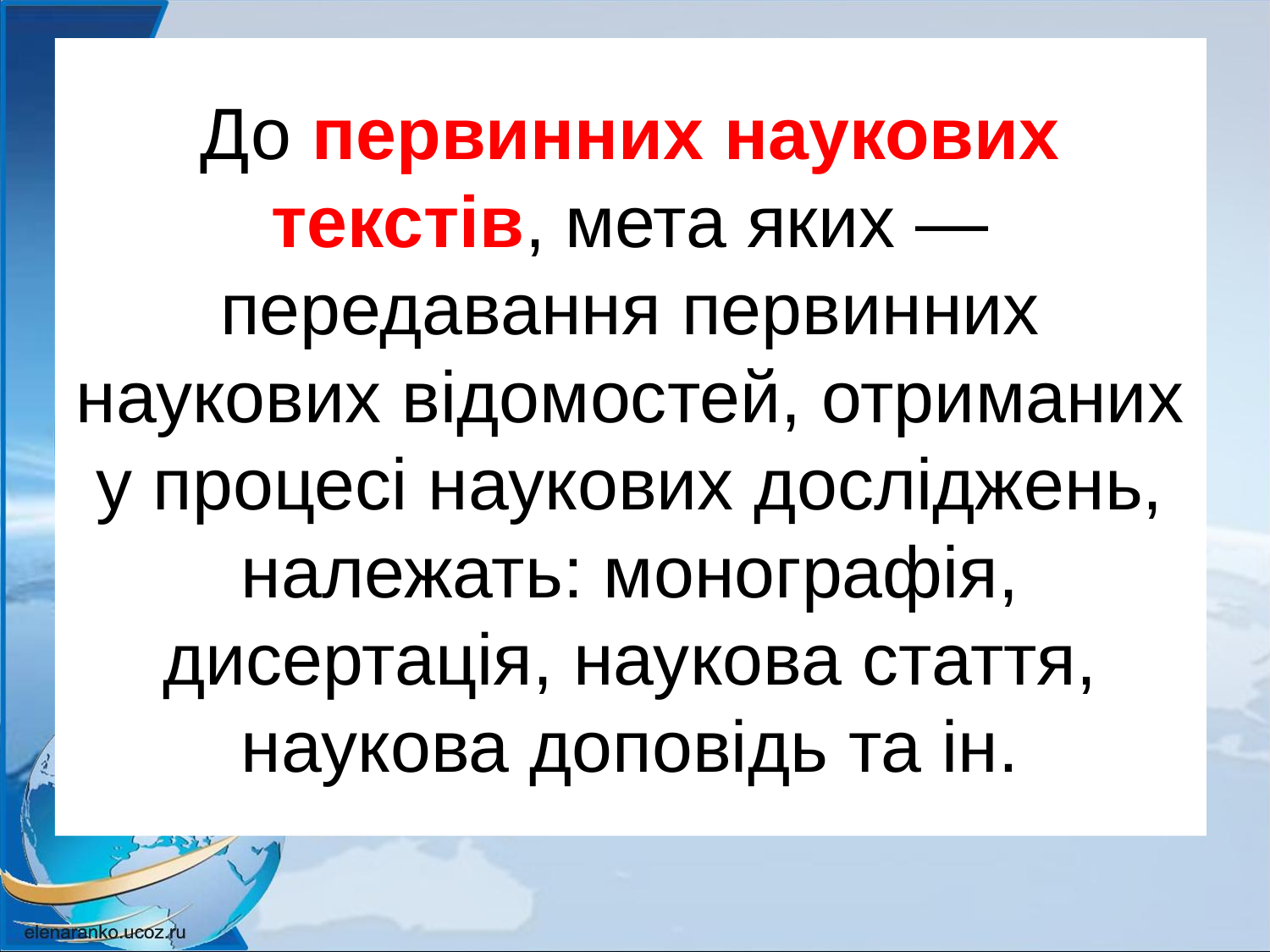

# До первинних наукових текстів, мета яких — передавання первинних наукових відомостей, отриманих у процесі наукових досліджень, належать: монографія, дисертація, наукова стаття, наукова доповідь та ін.